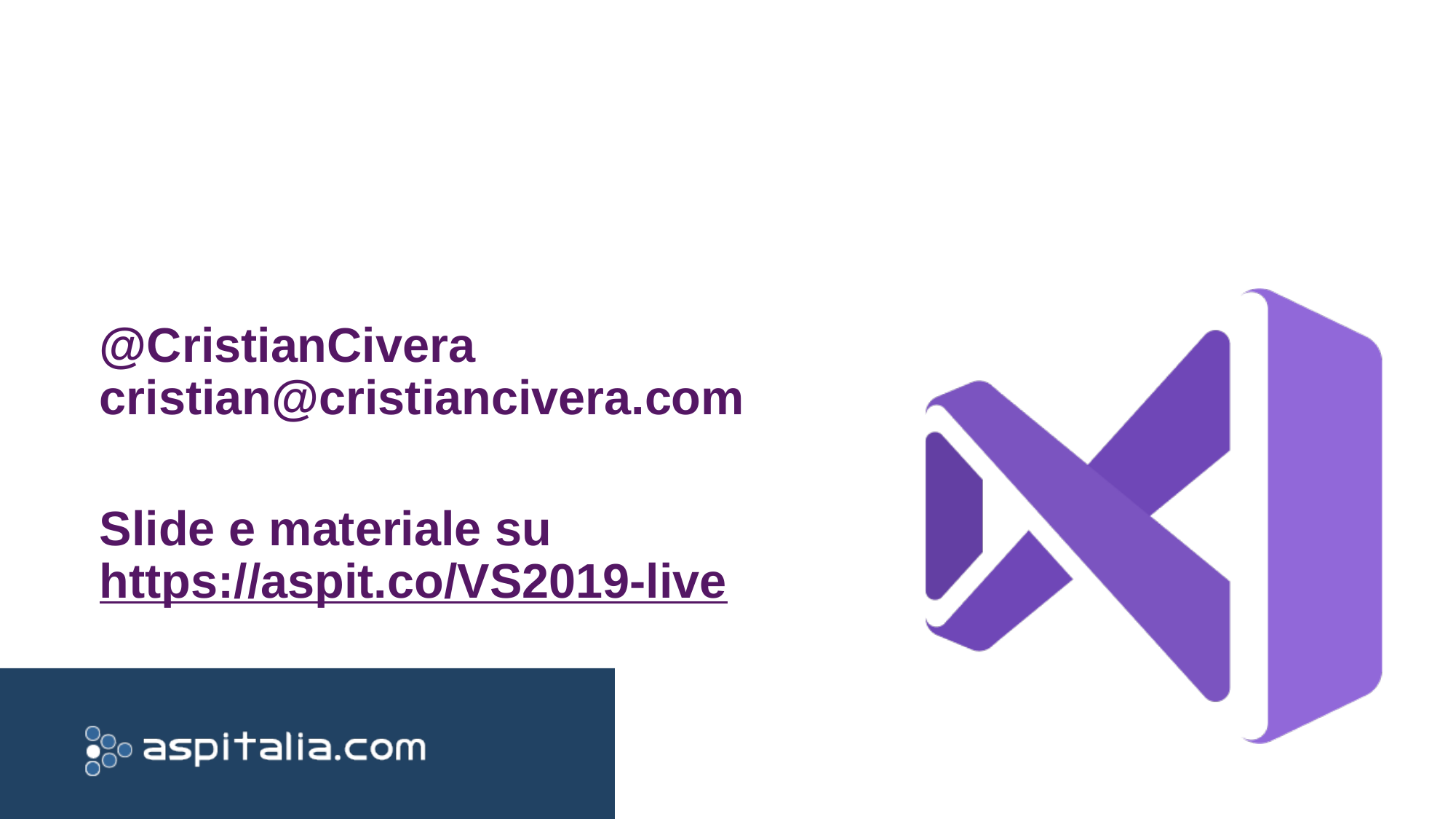

@CristianCivera
cristian@cristiancivera.com
Slide e materiale su
https://aspit.co/VS2019-live